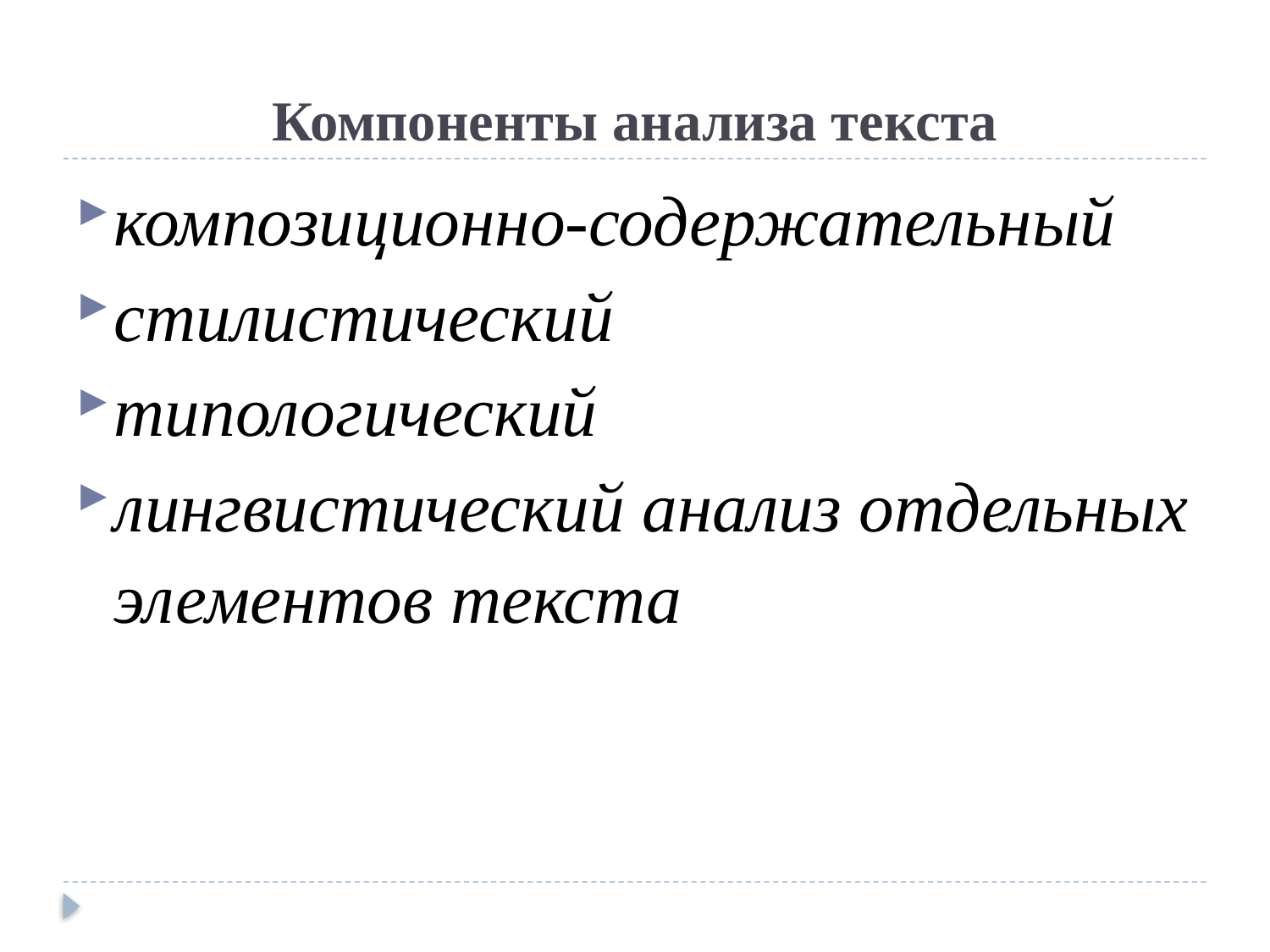

# Компоненты анализа текста
композиционно-содержательный
стилистический
типологический
лингвистический анализ отдельных элементов текста